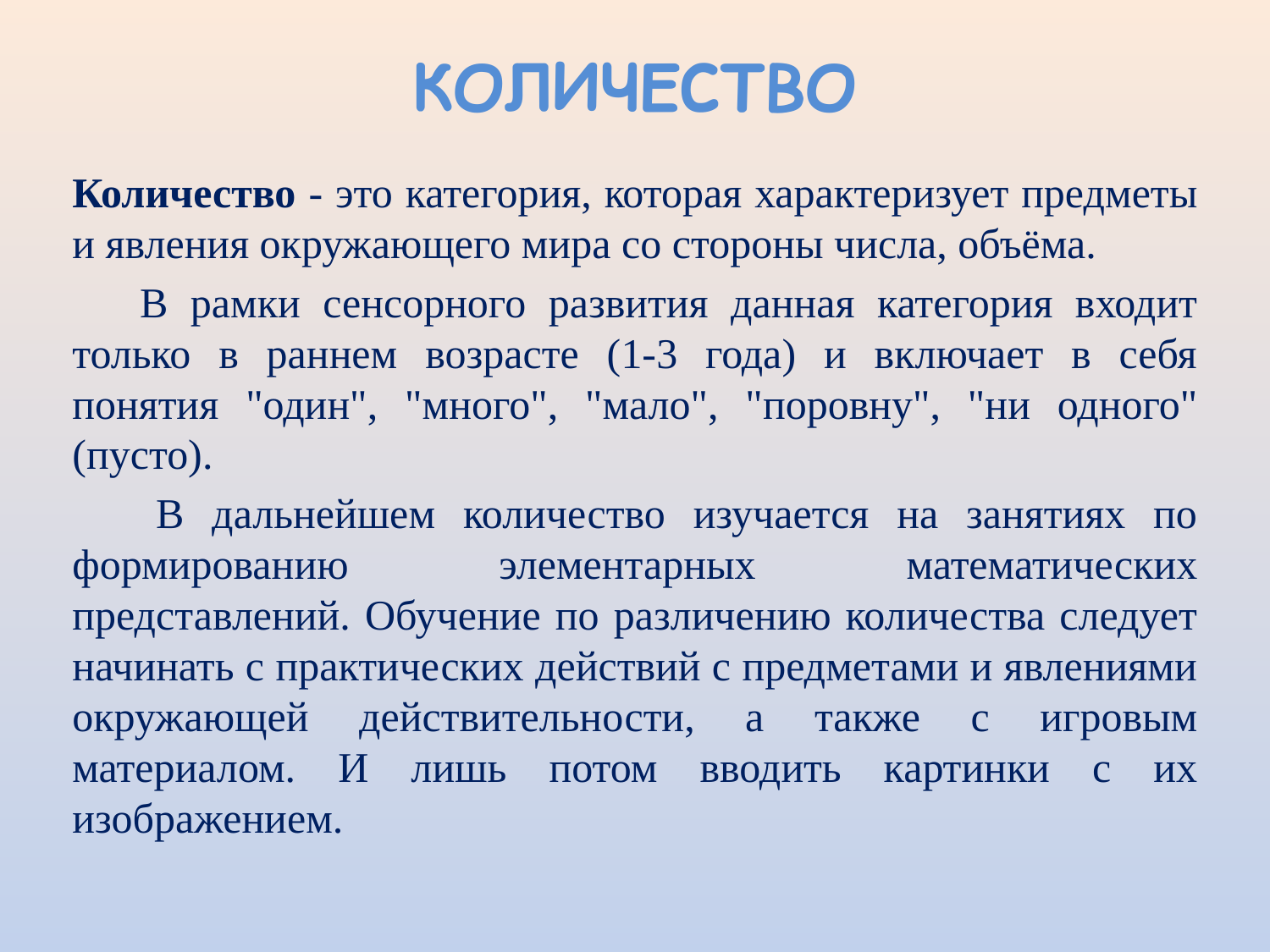

# КОЛИЧЕСТВО
Количество - это категория, которая характеризует предметы и явления окружающего мира со стороны числа, объёма.
   В рамки сенсорного развития данная категория входит только в раннем возрасте (1-3 года) и включает в себя понятия "один", "много", "мало", "поровну", "ни одного" (пусто).
   В дальнейшем количество изучается на занятиях по формированию элементарных математических представлений. Обучение по различению количества следует начинать с практических действий с предметами и явлениями окружающей действительности, а также с игровым материалом. И лишь потом вводить картинки с их изображением.